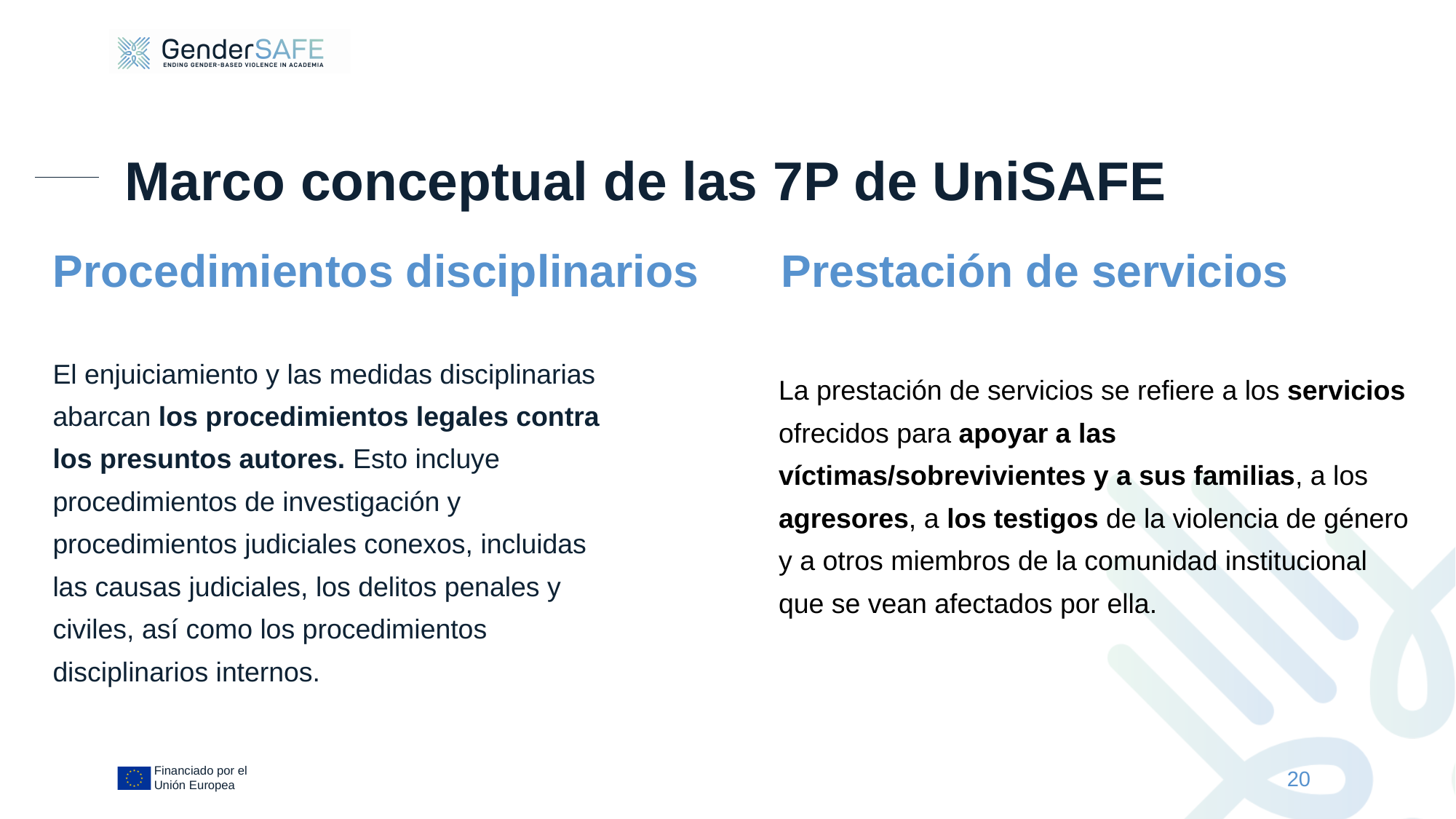

# Marco conceptual de las 7P de UniSAFE
Procedimientos disciplinarios
Prestación de servicios
El enjuiciamiento y las medidas disciplinarias abarcan los procedimientos legales contra los presuntos autores. Esto incluye procedimientos de investigación y procedimientos judiciales conexos, incluidas las causas judiciales, los delitos penales y civiles, así como los procedimientos disciplinarios internos.
La prestación de servicios se refiere a los servicios ofrecidos para apoyar a las víctimas/sobrevivientes y a sus familias, a los agresores, a los testigos de la violencia de género y a otros miembros de la comunidad institucional que se vean afectados por ella.
20